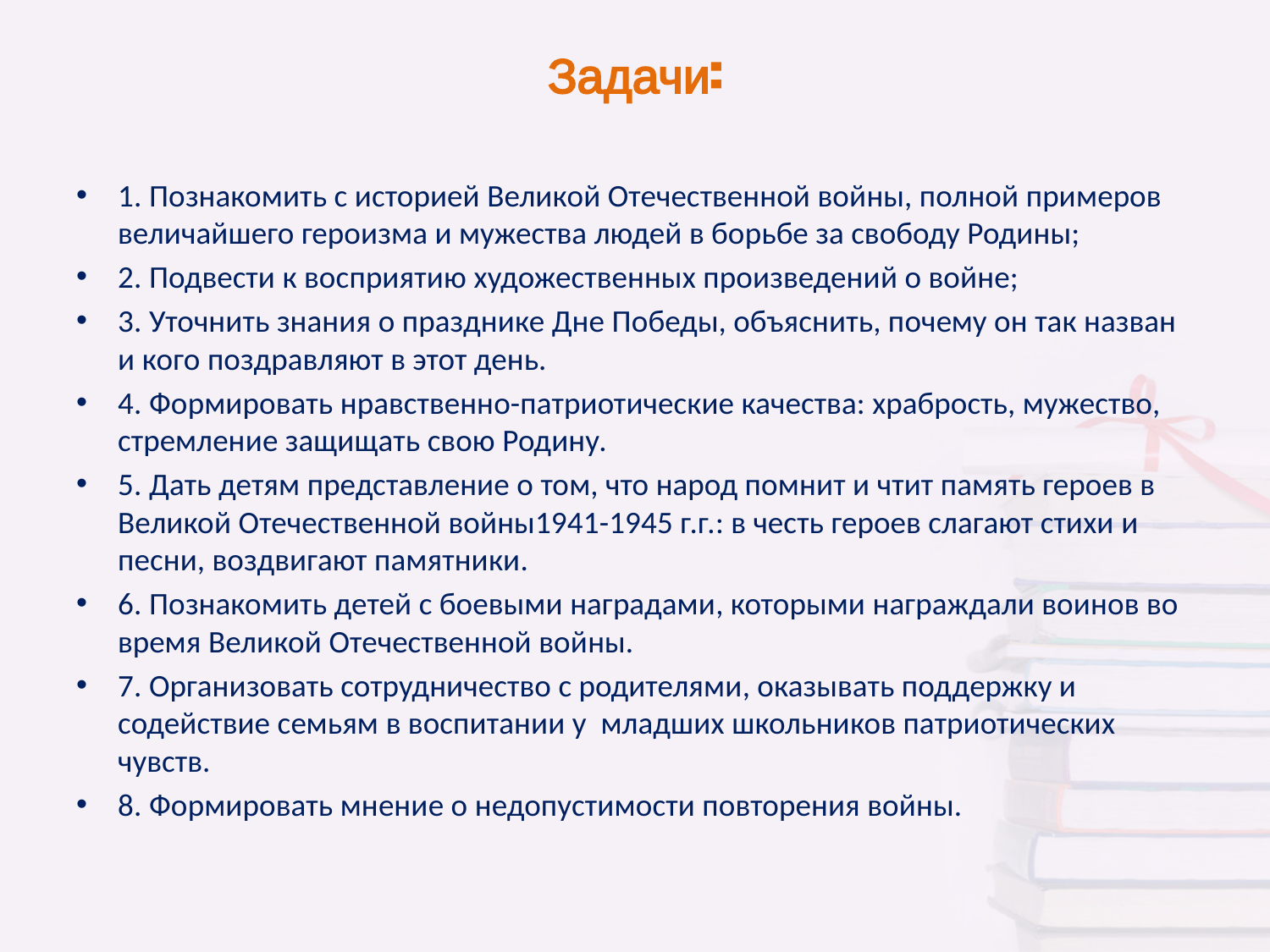

# Задачи:

1. Познакомить с историей Великой Отечественной войны, полной примеров величайшего героизма и мужества людей в борьбе за свободу Родины;
2. Подвести к восприятию художественных произведений о войне;
3. Уточнить знания о празднике Дне Победы, объяснить, почему он так назван и кого поздравляют в этот день.
4. Формировать нравственно-патриотические качества: храбрость, мужество, стремление защищать свою Родину.
5. Дать детям представление о том, что народ помнит и чтит память героев в Великой Отечественной войны1941-1945 г.г.: в честь героев слагают стихи и песни, воздвигают памятники.
6. Познакомить детей с боевыми наградами, которыми награждали воинов во время Великой Отечественной войны.
7. Организовать сотрудничество с родителями, оказывать поддержку и содействие семьям в воспитании у  младших школьников патриотических чувств.
8. Формировать мнение о недопустимости повторения войны.